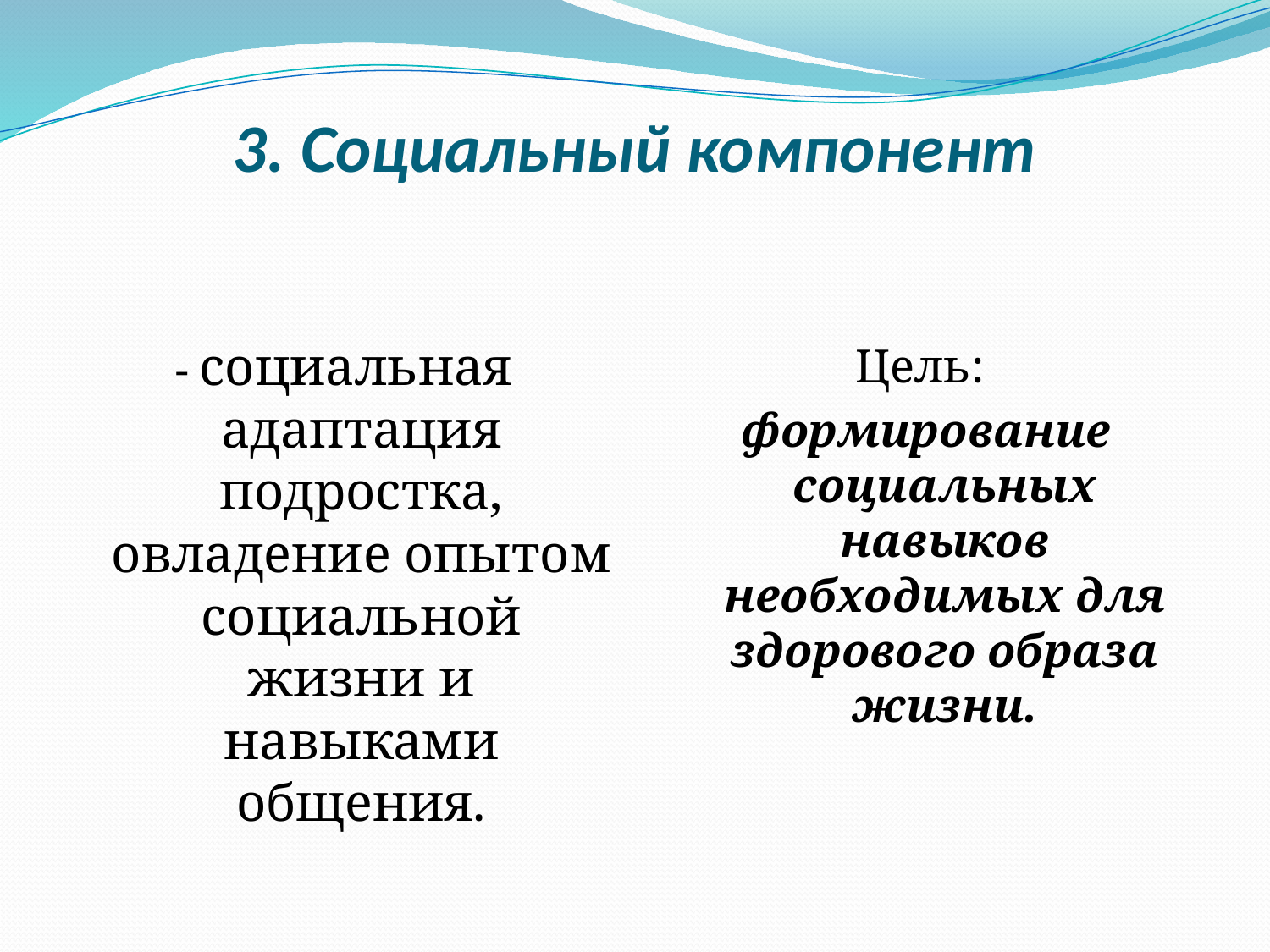

# 3. Социальный компонент

- социальная адаптация подростка, овладение опытом социальной жизни и навыками общения.

Цель:
формирование социальных навыков необходимых для здорового образа жизни.